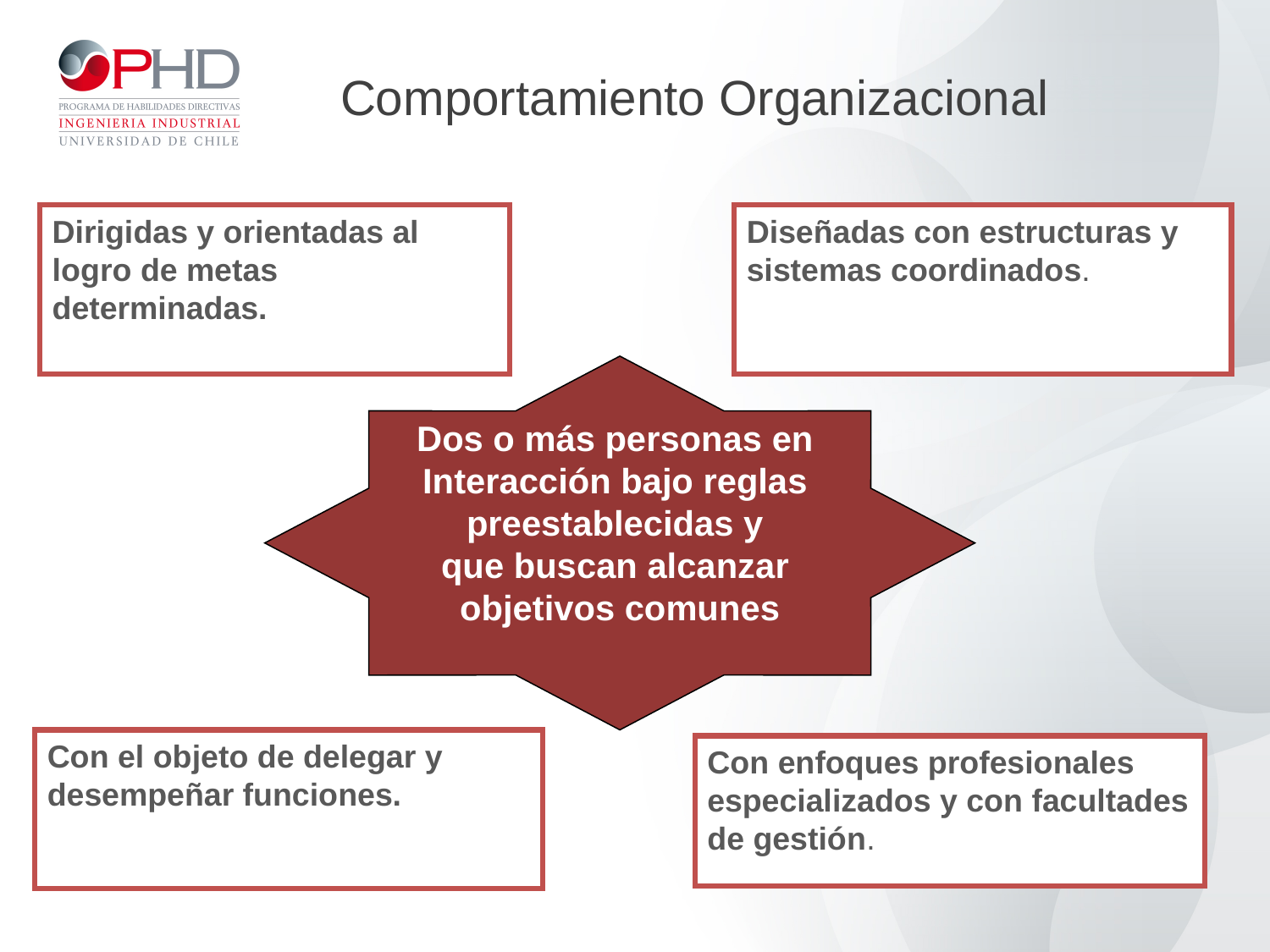

# Comportamiento Organizacional
Dirigidas y orientadas al logro de metas determinadas.
Diseñadas con estructuras y sistemas coordinados.
Dos o más personas en
Interacción bajo reglas
preestablecidas y
que buscan alcanzar
objetivos comunes

Con el objeto de delegar y desempeñar funciones.
Con enfoques profesionales especializados y con facultades de gestión.